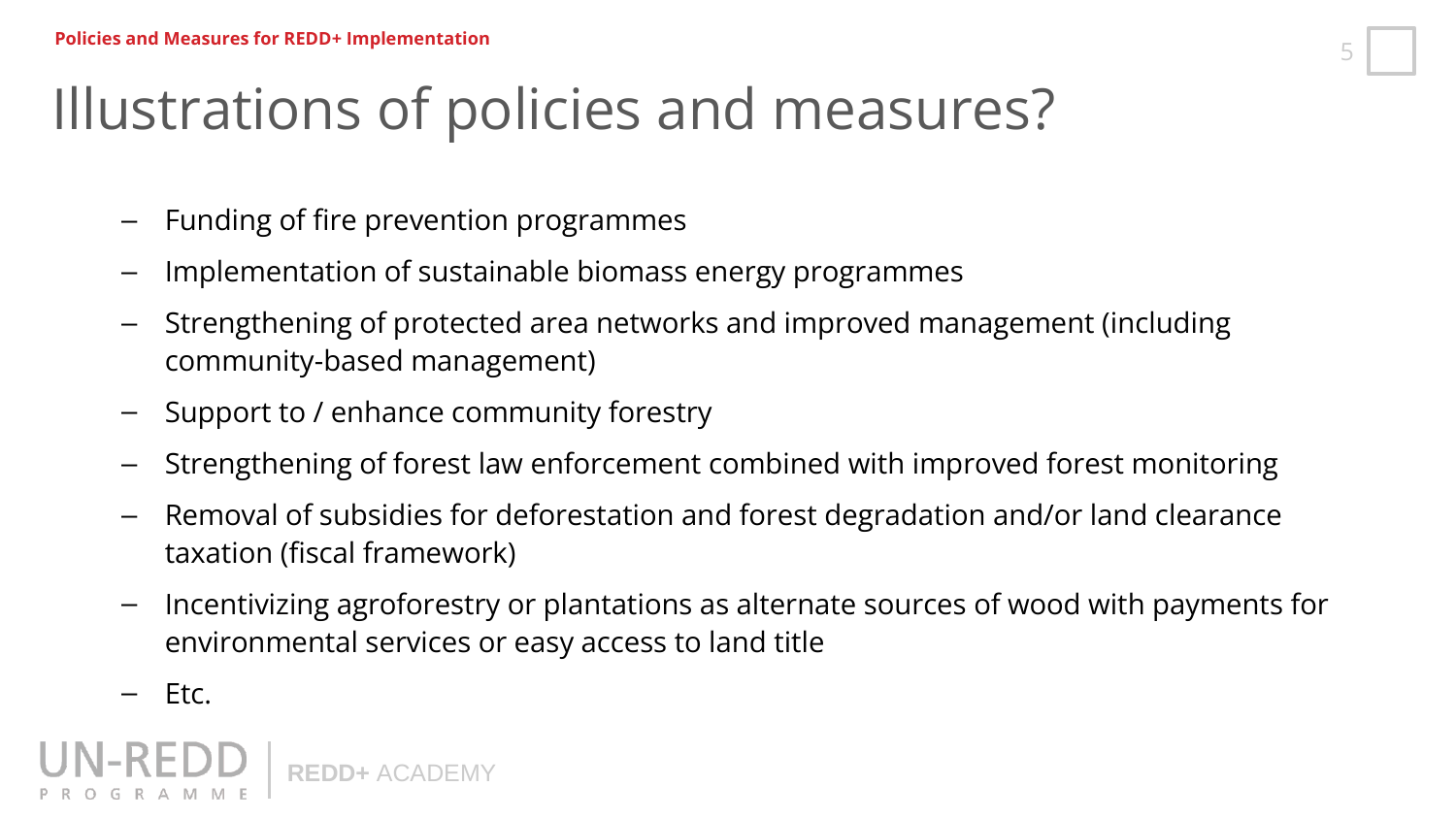

Policies and Measures for REDD+ Implementation
Illustrations of policies and measures?
Funding of fire prevention programmes
Implementation of sustainable biomass energy programmes
Strengthening of protected area networks and improved management (including community-based management)
Support to / enhance community forestry
Strengthening of forest law enforcement combined with improved forest monitoring
Removal of subsidies for deforestation and forest degradation and/or land clearance taxation (fiscal framework)
Incentivizing agroforestry or plantations as alternate sources of wood with payments for environmental services or easy access to land title
Etc.